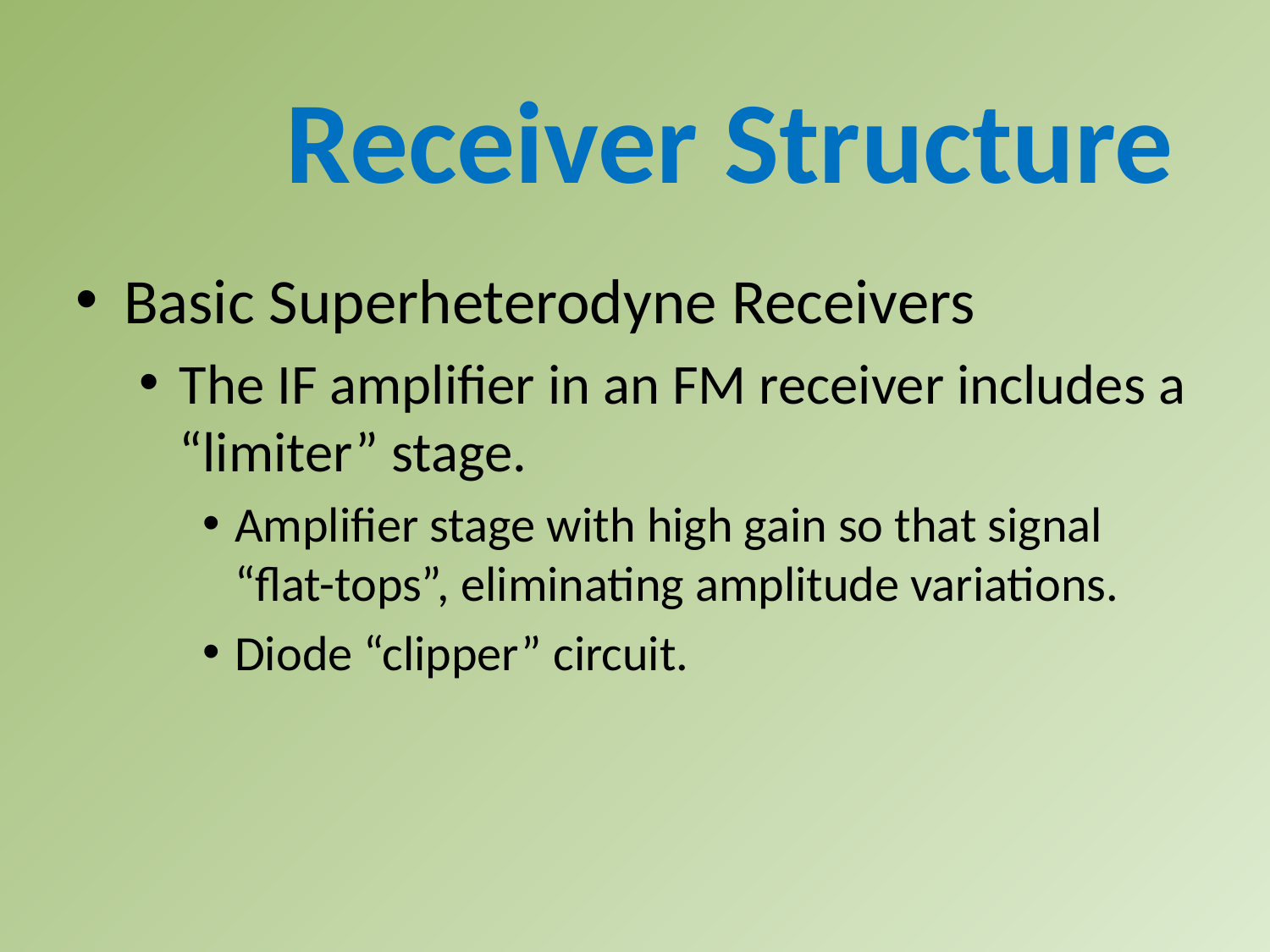

Receiver Structure
Basic Superheterodyne Receivers
The IF amplifier in an FM receiver includes a “limiter” stage.
Amplifier stage with high gain so that signal “flat-tops”, eliminating amplitude variations.
Diode “clipper” circuit.